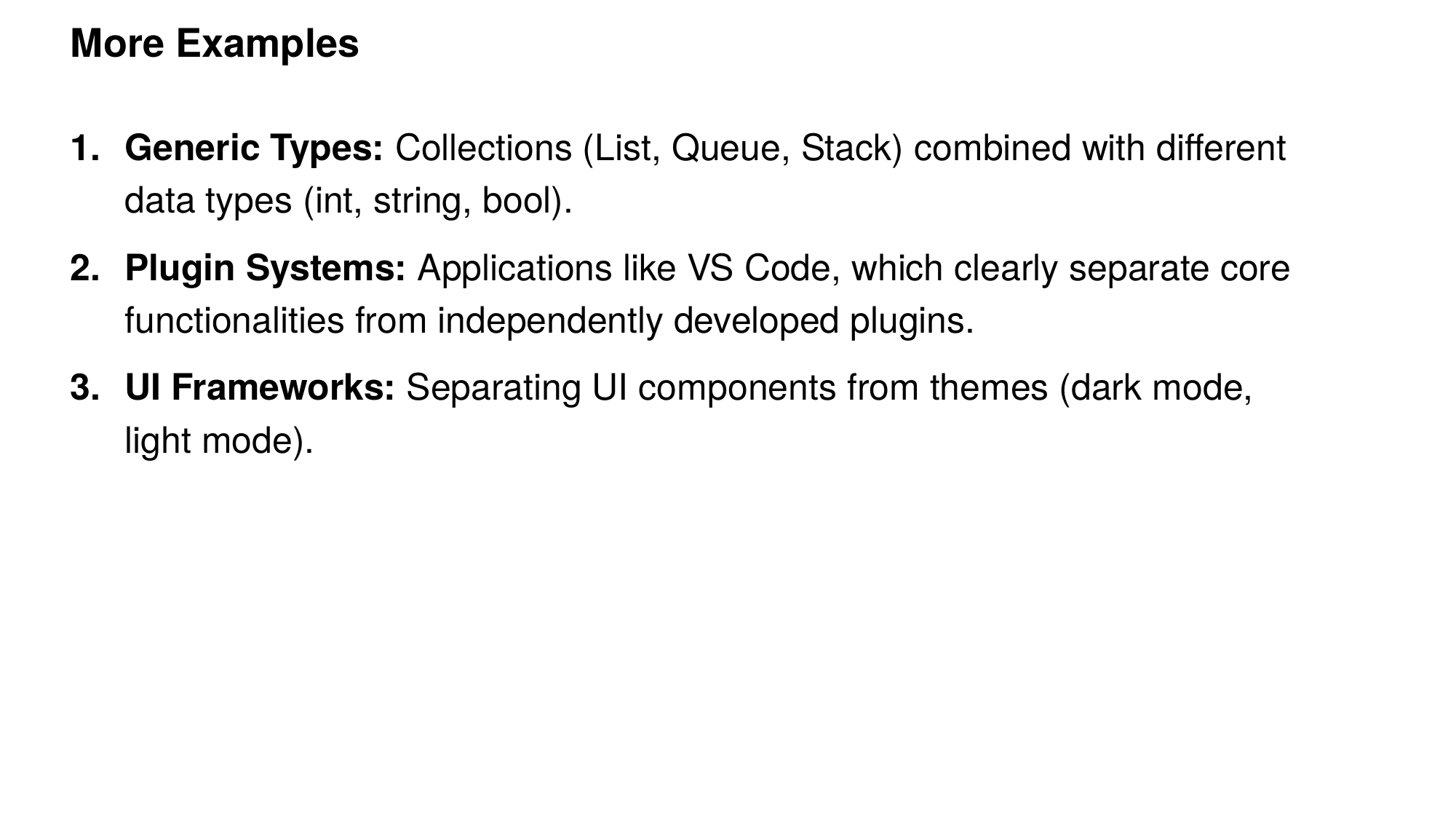

# More Examples
Generic Types: Collections (List, Queue, Stack) combined with different data types (int, string, bool).
Plugin Systems: Applications like VS Code, which clearly separate core functionalities from independently developed plugins.
UI Frameworks: Separating UI components from themes (dark mode, light mode).